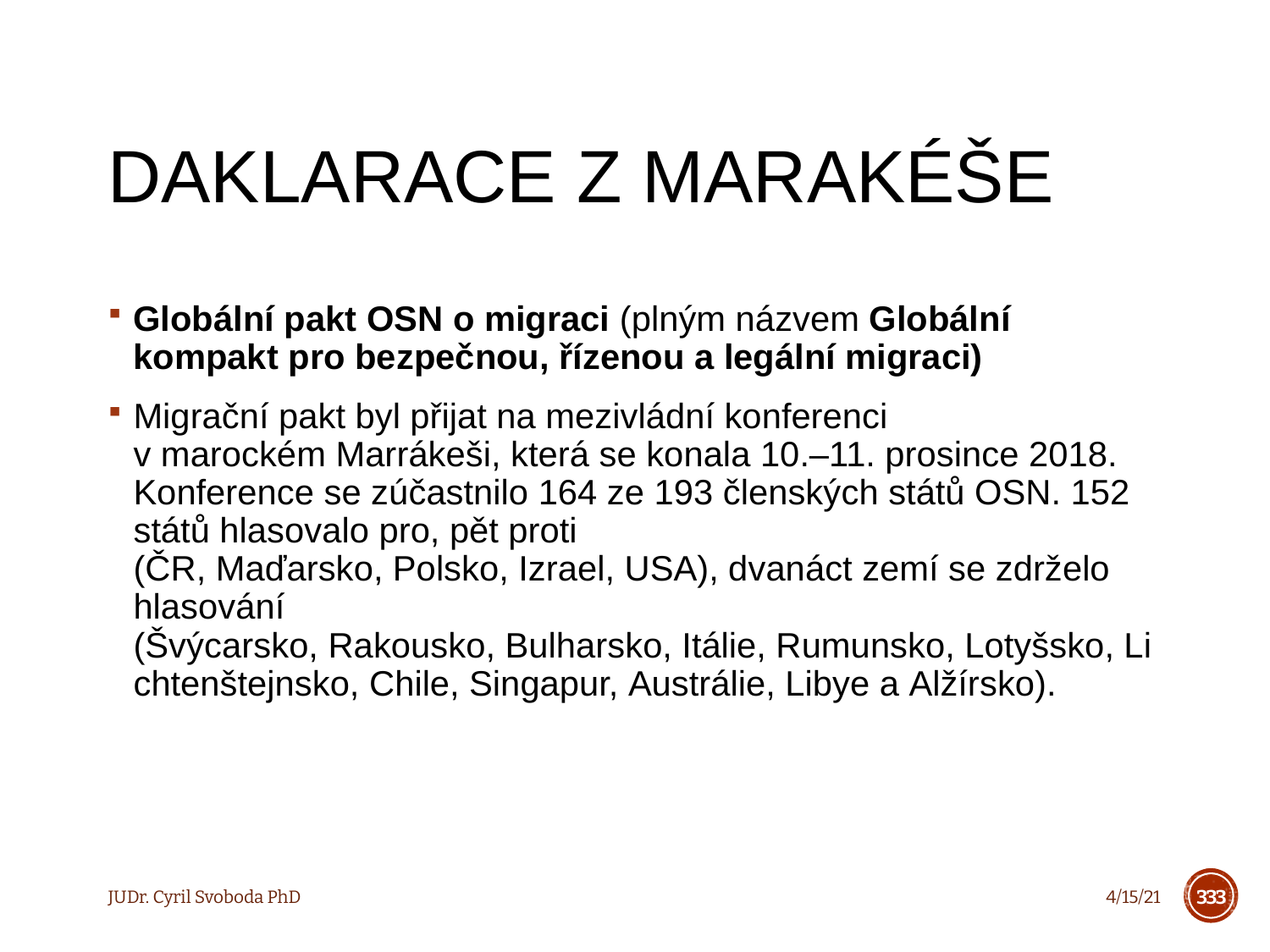

# Daklarace z Marakéše
Globální pakt OSN o migraci (plným názvem Globální kompakt pro bezpečnou, řízenou a legální migraci)
Migrační pakt byl přijat na mezivládní konferenci v marockém Marrákeši, která se konala 10.–11. prosince 2018. Konference se zúčastnilo 164 ze 193 členských států OSN. 152 států hlasovalo pro, pět proti (ČR, Maďarsko, Polsko, Izrael, USA), dvanáct zemí se zdrželo hlasování (Švýcarsko, Rakousko, Bulharsko, Itálie, Rumunsko, Lotyšsko, Lichtenštejnsko, Chile, Singapur, Austrálie, Libye a Alžírsko).

JUDr. Cyril Svoboda PhD
4/15/21
333